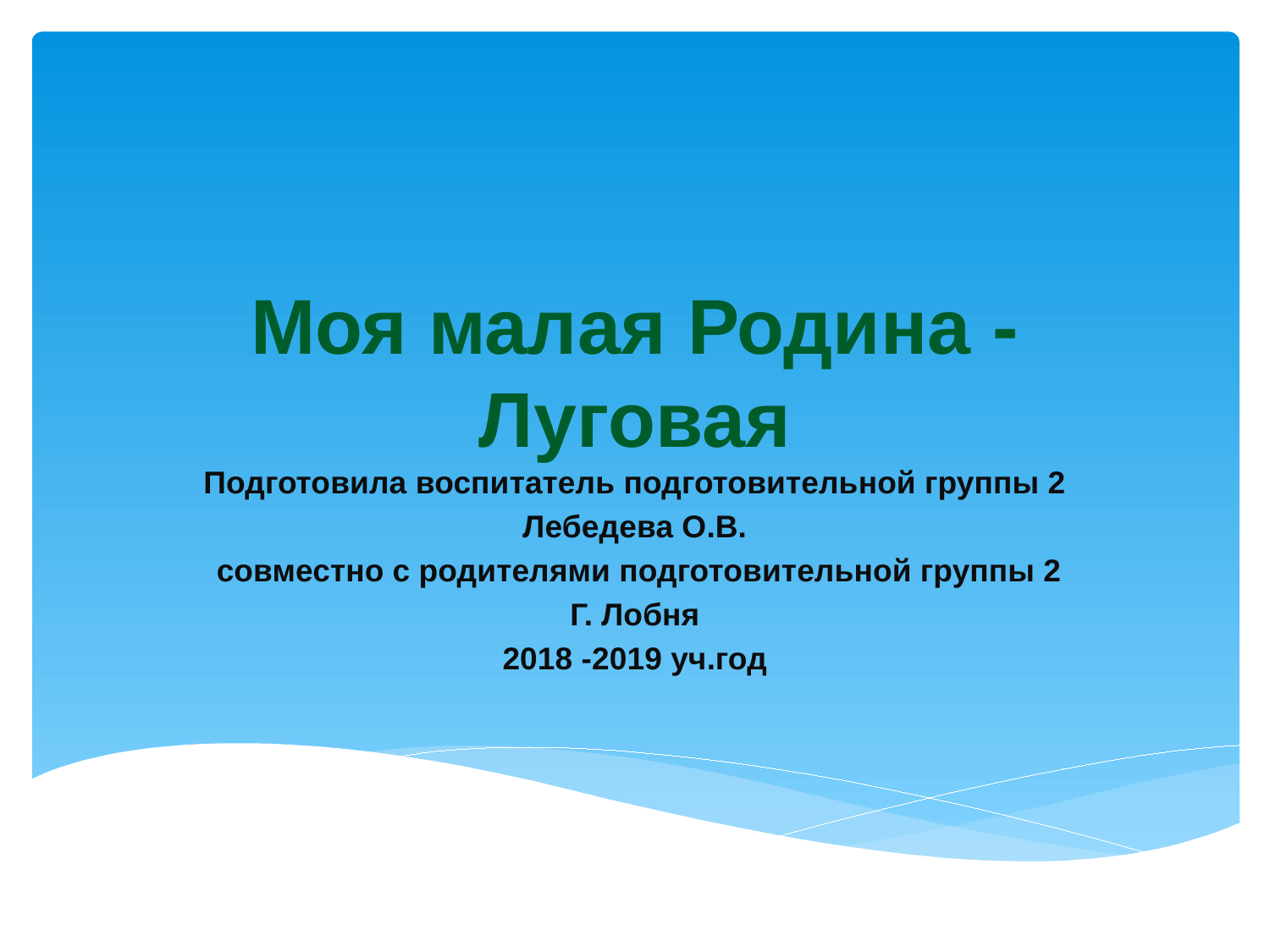

# Моя малая Родина -Луговая
Подготовила воспитатель подготовительной группы 2
Лебедева О.В.
 совместно с родителями подготовительной группы 2
Г. Лобня
2018 -2019 уч.год